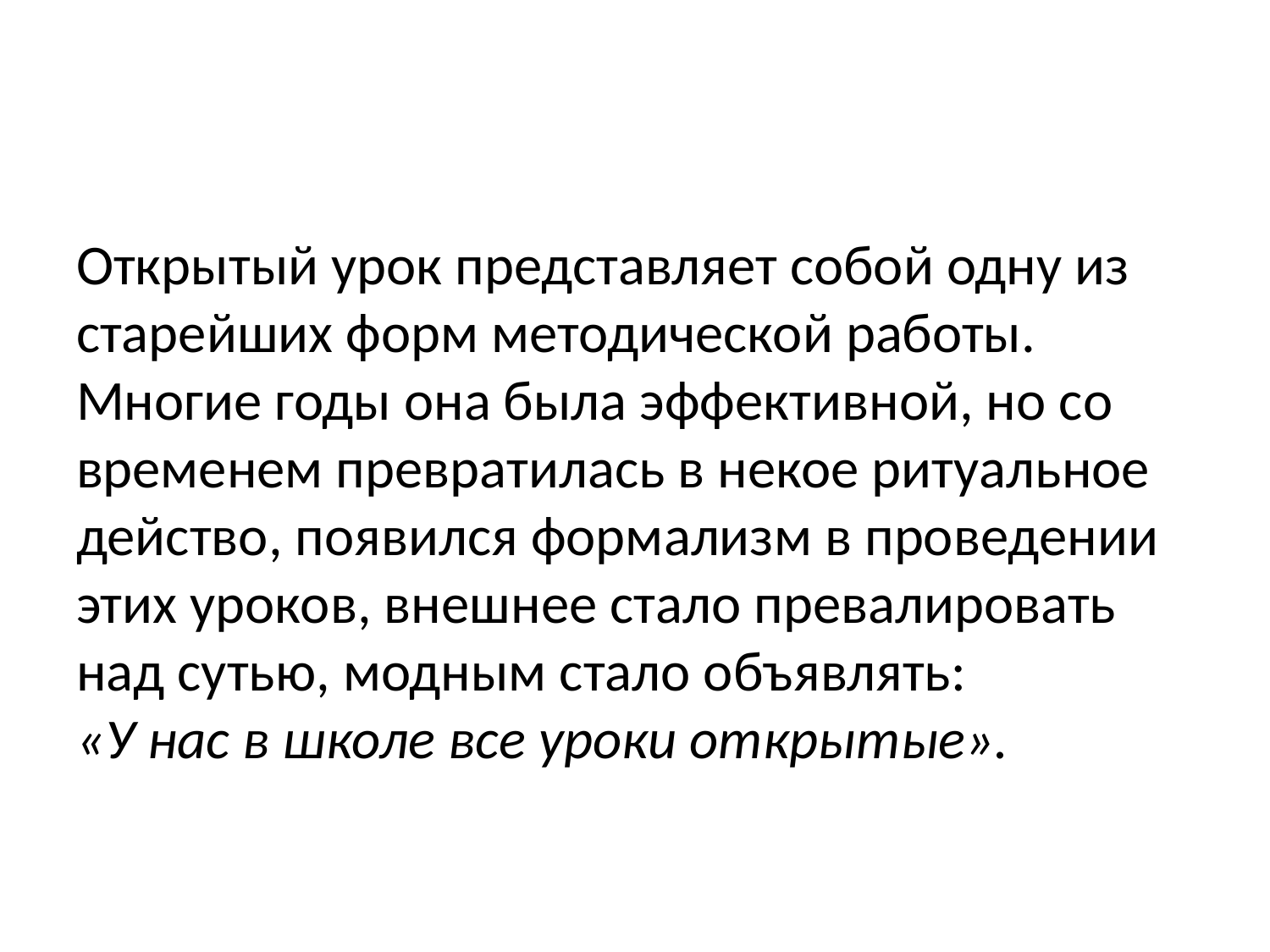

#
Открытый урок представляет собой одну из старейших форм методической работы. Многие годы она была эффективной, но со временем превратилась в некое ритуальное действо, появился формализм в проведении этих уроков, внешнее стало превалировать над сутью, модным стало объявлять:
«У нас в школе все уроки открытые».